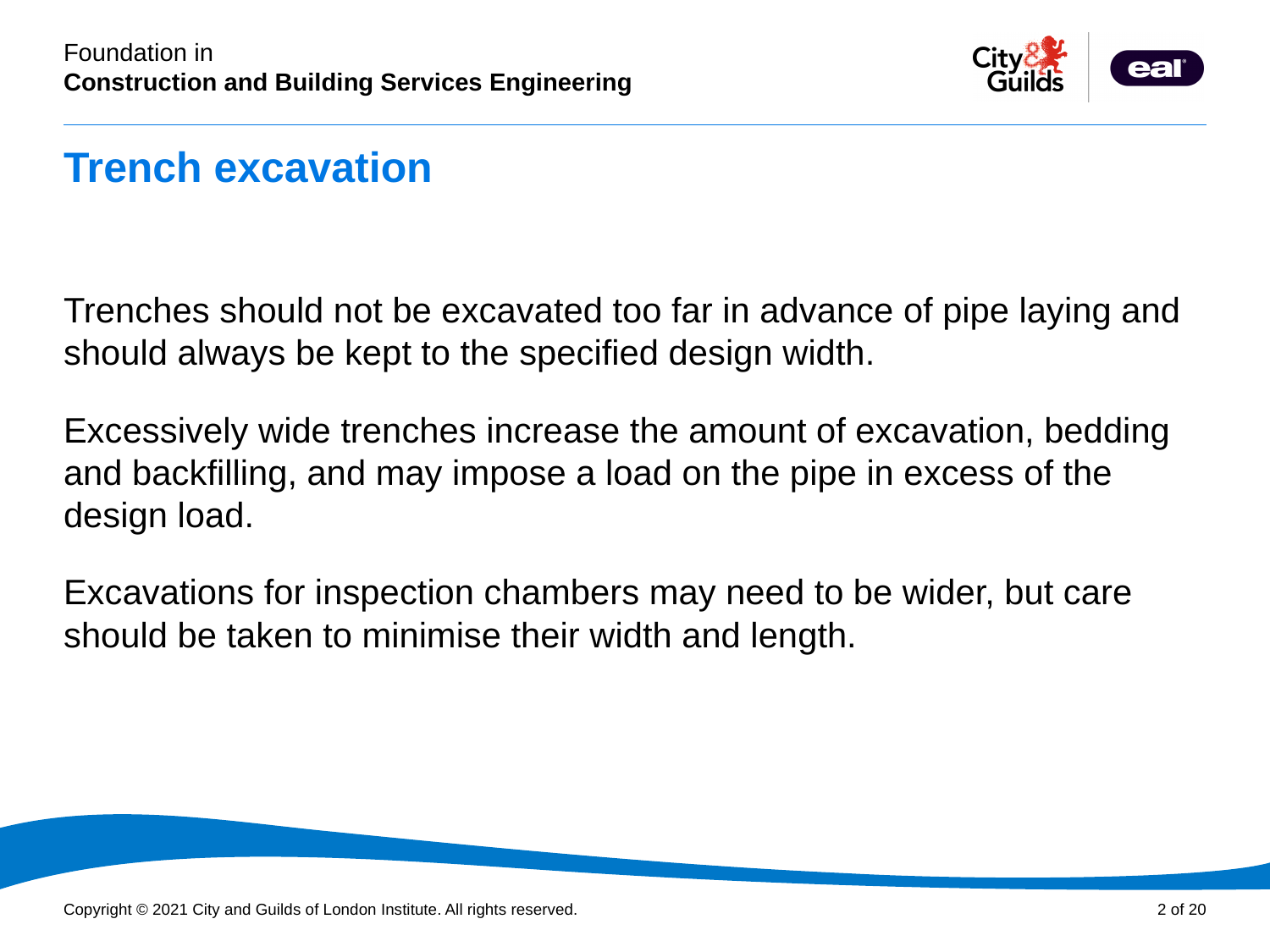

# Trench excavation

Trenches should not be excavated too far in advance of pipe laying and should always be kept to the specified design width.
Excessively wide trenches increase the amount of excavation, bedding and backfilling, and may impose a load on the pipe in excess of the design load.
Excavations for inspection chambers may need to be wider, but care should be taken to minimise their width and length.